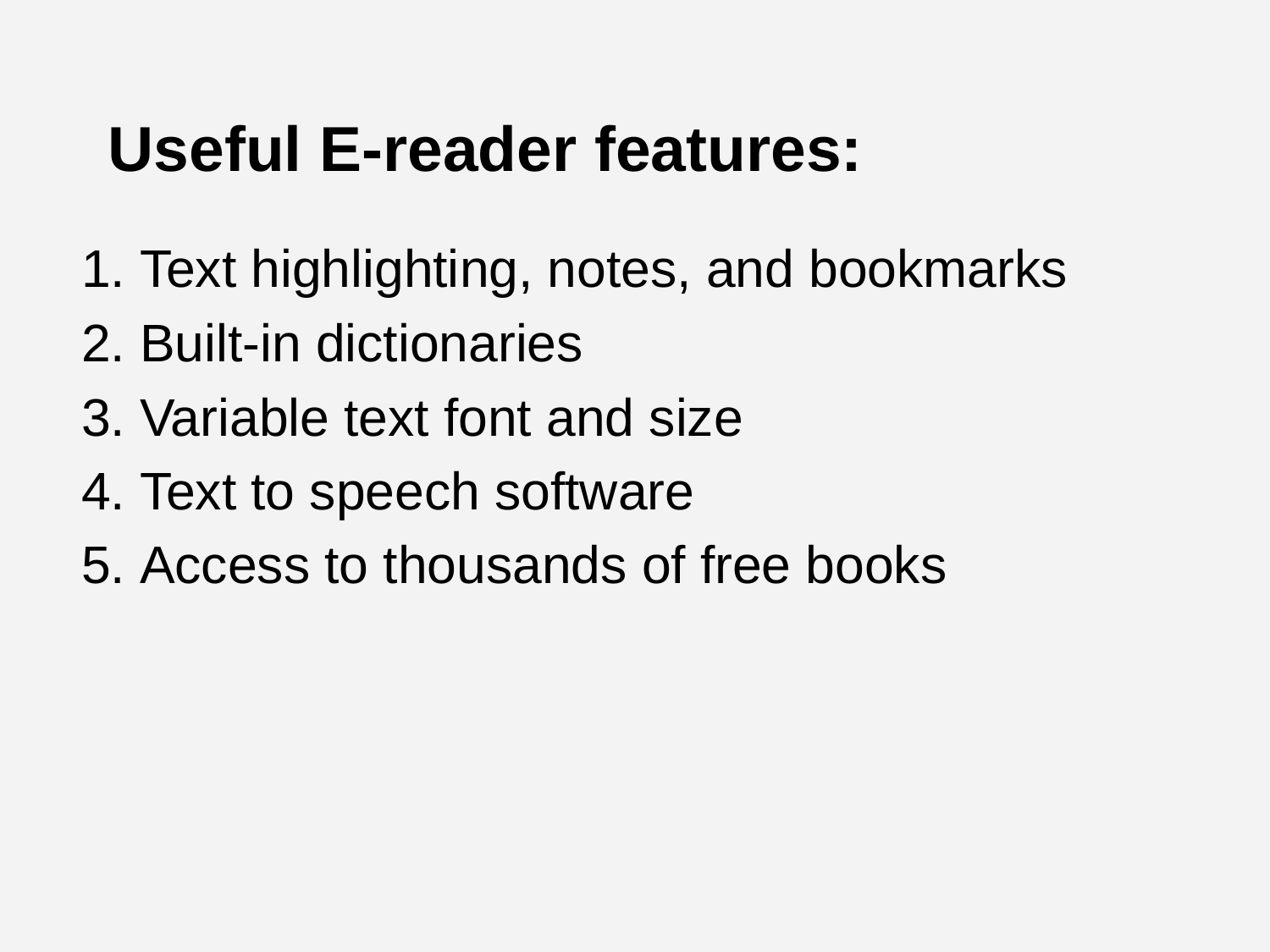

# Useful E-reader features:
Text highlighting, notes, and bookmarks
Built-in dictionaries
Variable text font and size
Text to speech software
Access to thousands of free books